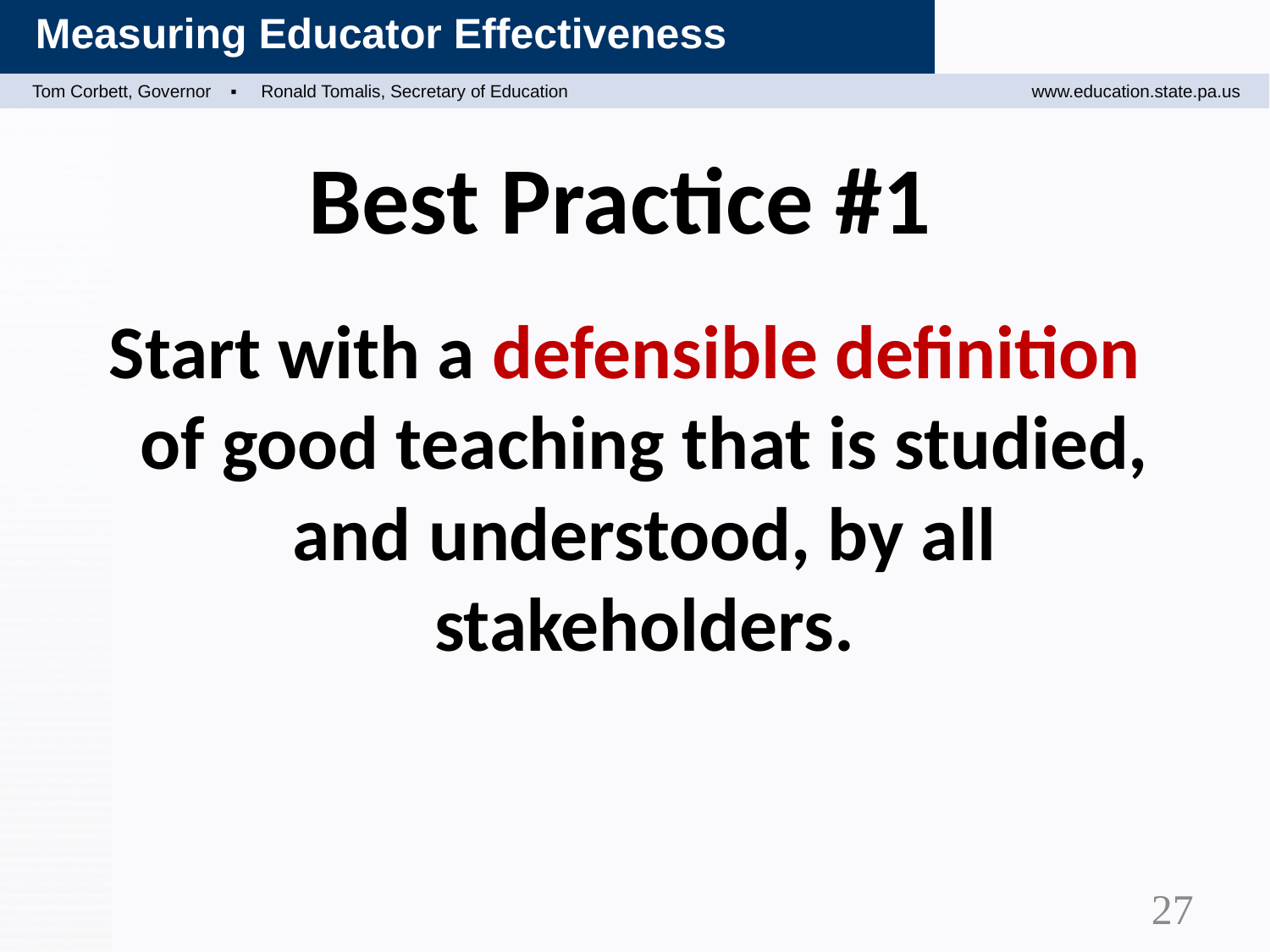

# Best Practice #1
Start with a defensible definition of good teaching that is studied, and understood, by all stakeholders.
27